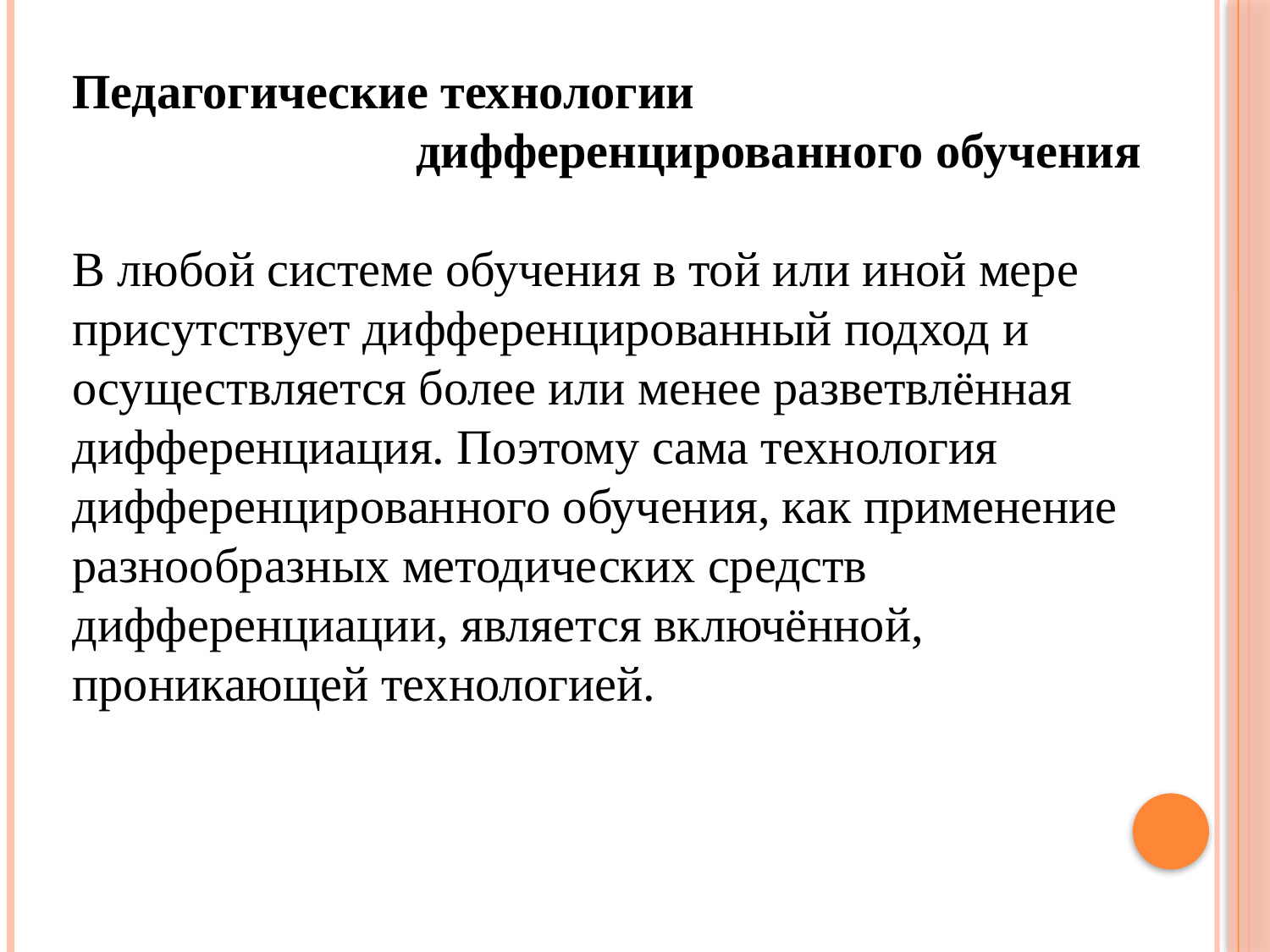

Педагогические технологии
                            дифференцированного обучения

В любой системе обучения в той или иной мере присутствует дифференцированный подход и осуществляется более или менее разветвлённая дифференциация. Поэтому сама технология дифференцированного обучения, как применение разнообразных методических средств дифференциации, является включённой, проникающей технологией.